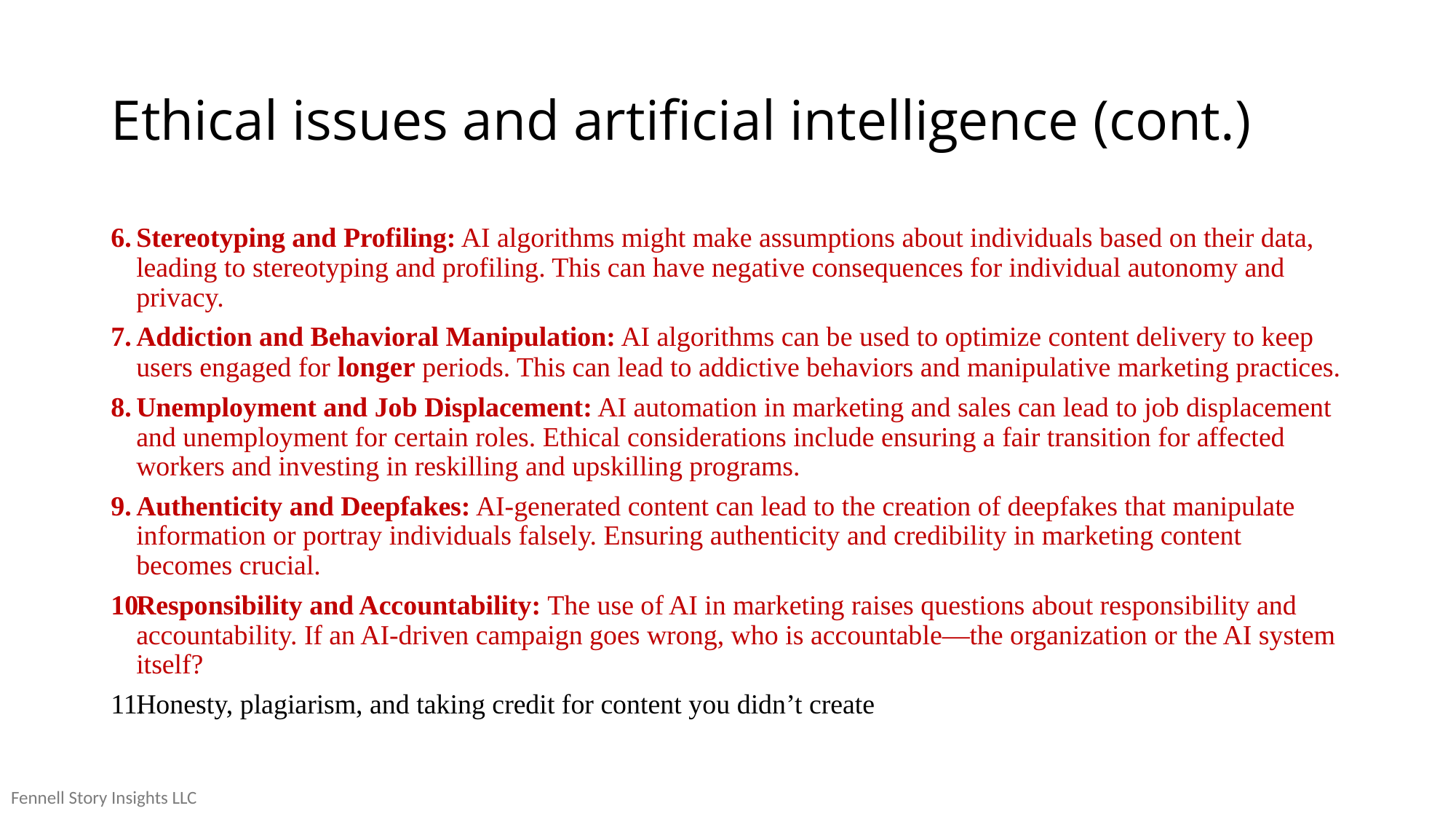

# Ethical issues and artificial intelligence (cont.)
Stereotyping and Profiling: AI algorithms might make assumptions about individuals based on their data, leading to stereotyping and profiling. This can have negative consequences for individual autonomy and privacy.
Addiction and Behavioral Manipulation: AI algorithms can be used to optimize content delivery to keep users engaged for longer periods. This can lead to addictive behaviors and manipulative marketing practices.
Unemployment and Job Displacement: AI automation in marketing and sales can lead to job displacement and unemployment for certain roles. Ethical considerations include ensuring a fair transition for affected workers and investing in reskilling and upskilling programs.
Authenticity and Deepfakes: AI-generated content can lead to the creation of deepfakes that manipulate information or portray individuals falsely. Ensuring authenticity and credibility in marketing content becomes crucial.
Responsibility and Accountability: The use of AI in marketing raises questions about responsibility and accountability. If an AI-driven campaign goes wrong, who is accountable—the organization or the AI system itself?
Honesty, plagiarism, and taking credit for content you didn’t create

Fennell Story Insights LLC